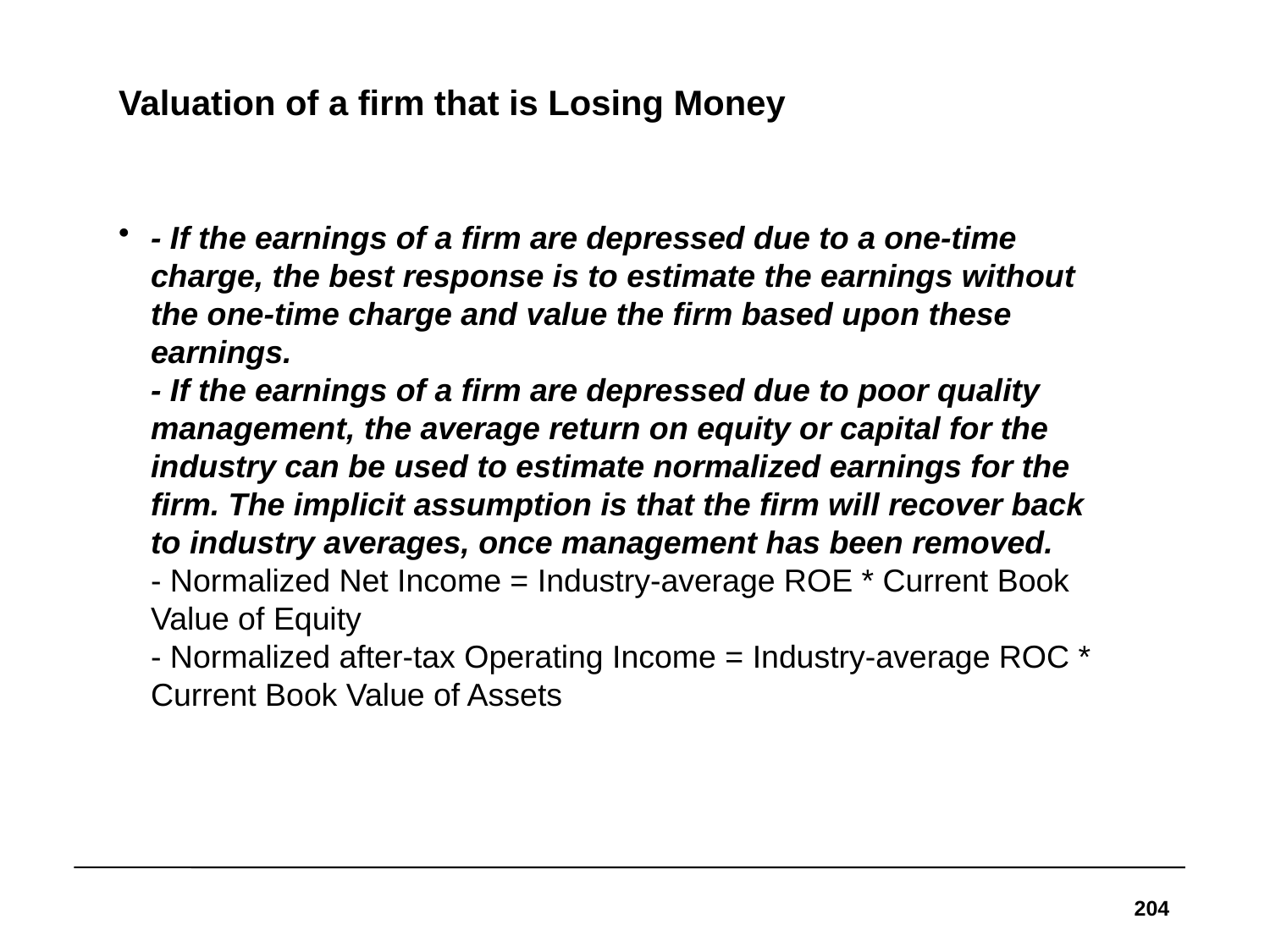

# Valuation of a firm that is Losing Money
- If the earnings of a firm are depressed due to a one-time charge, the best response is to estimate the earnings without the one-time charge and value the firm based upon these earnings.
- If the earnings of a firm are depressed due to poor quality  management, the average return on equity or capital for the industry can be used to estimate normalized earnings for the firm. The implicit assumption is that the firm will recover back to industry averages, once management has been removed.
- Normalized Net Income = Industry-average ROE * Current Book Value of Equity
- Normalized after-tax Operating Income = Industry-average ROC * Current Book Value of Assets